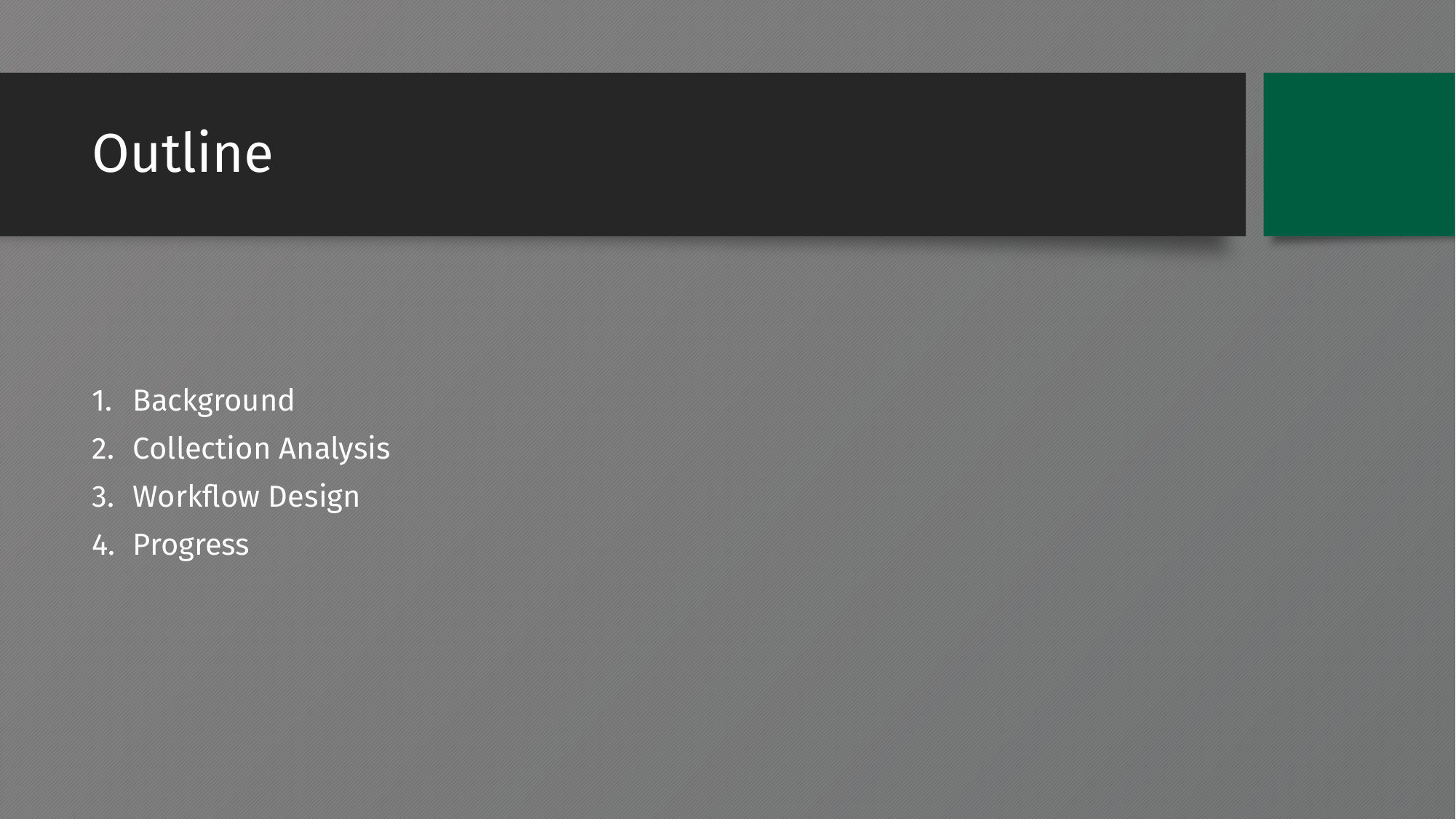

# Outline
Background
Collection Analysis
Workflow Design
Progress